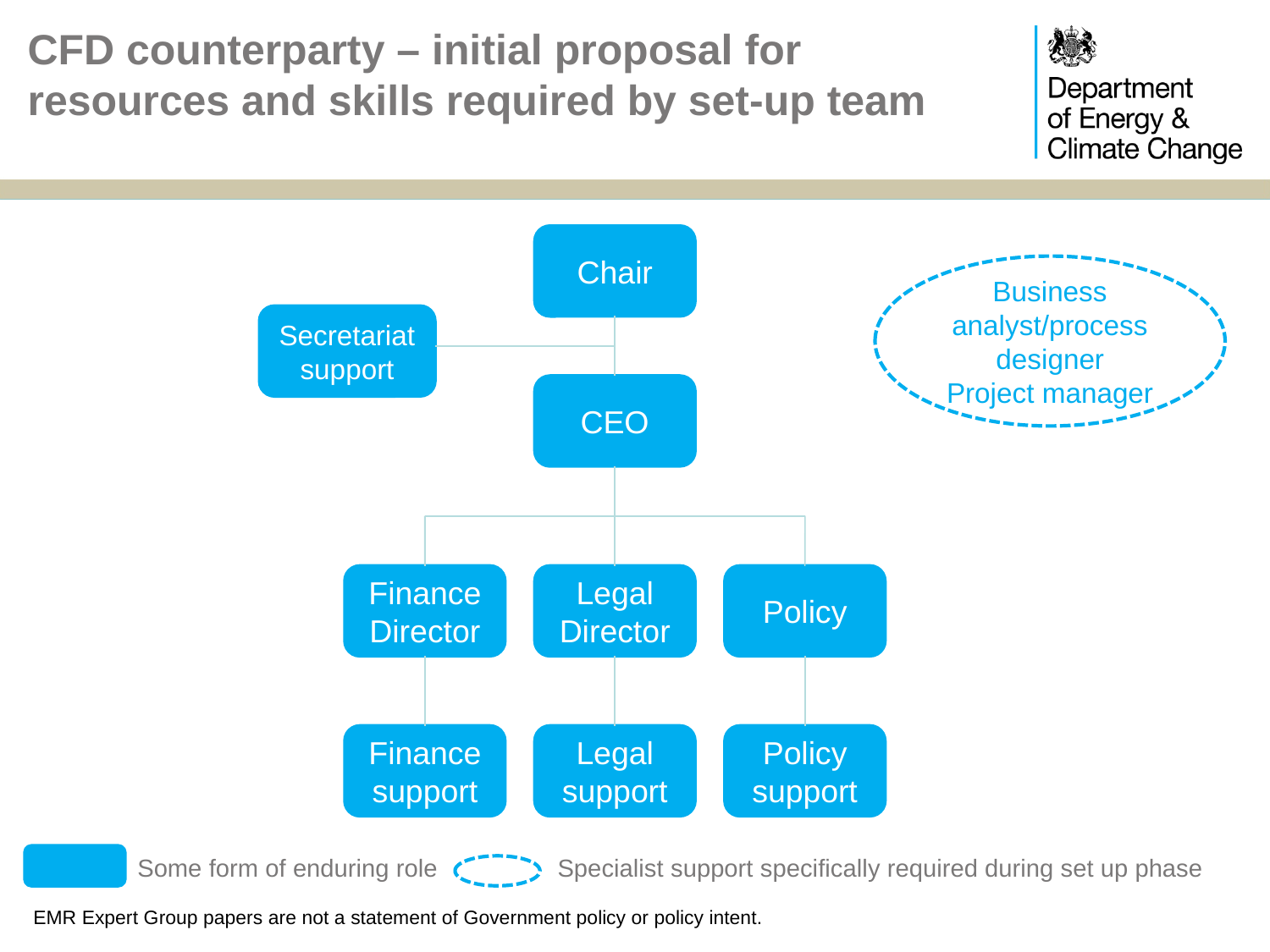

# CFD counterparty – initial proposal for  resources and skills required by set-up team
Chair

Business analyst/process designer
Project manager
Secretariat support
CEO
Finance Director
Legal Director
Policy
Finance support
Legal support
Policy support

Some form of enduring role
Specialist support specifically required during set up phase

EMR Expert Group papers are not a statement of Government policy or policy intent.